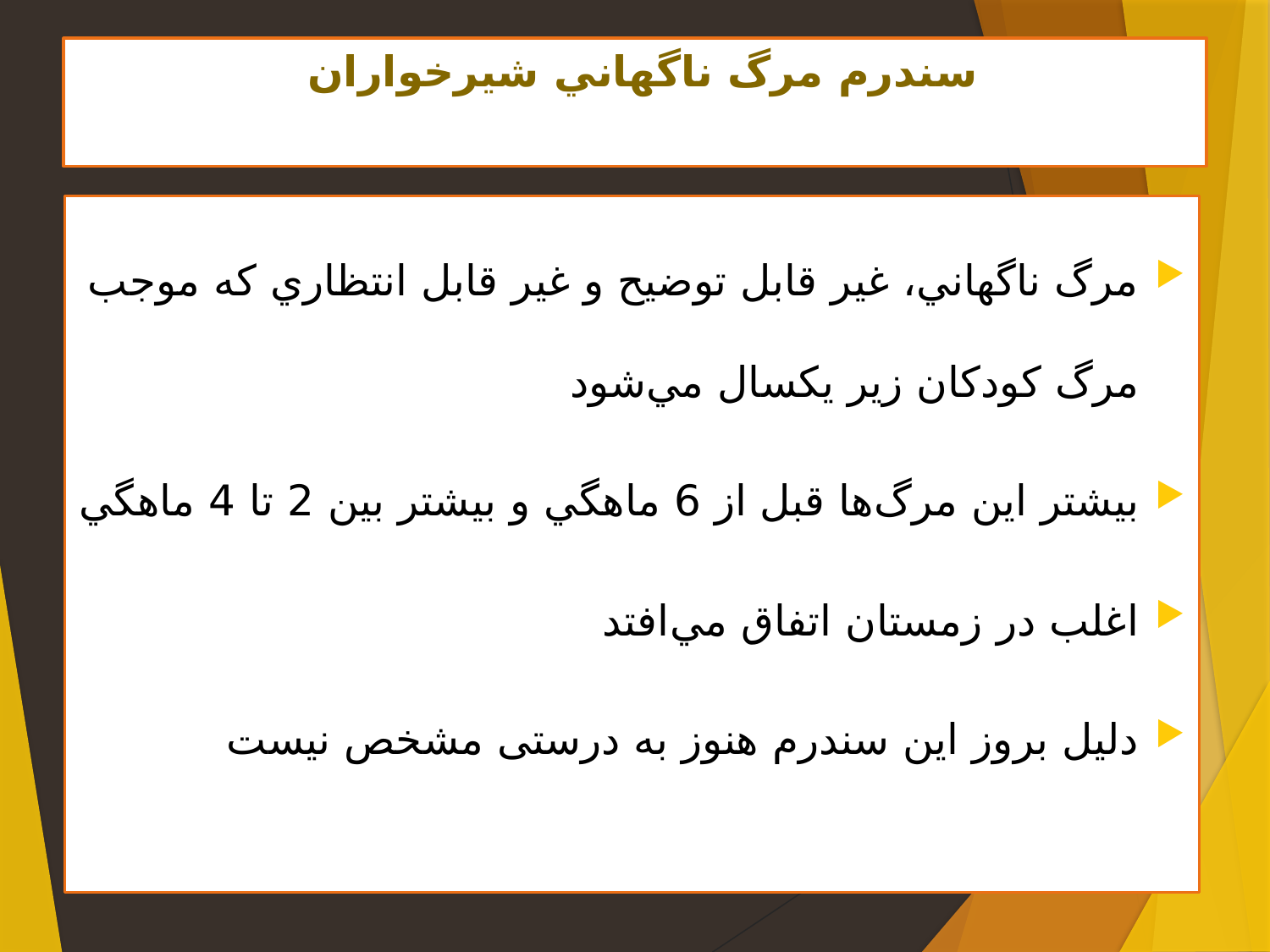

# سندرم مرگ ناگهاني شيرخواران
مرگ ناگهاني، غير قابل توضيح و غير قابل انتظاري كه موجب مرگ كودكان زير يكسال مي‌شود
بيشتر اين مرگ‌ها قبل از 6 ماهگي و بيشتر بين 2 تا 4 ماهگي
اغلب در زمستان اتفاق مي‌افتد
دلیل بروز این سندرم هنوز به درستی مشخص نیست
63